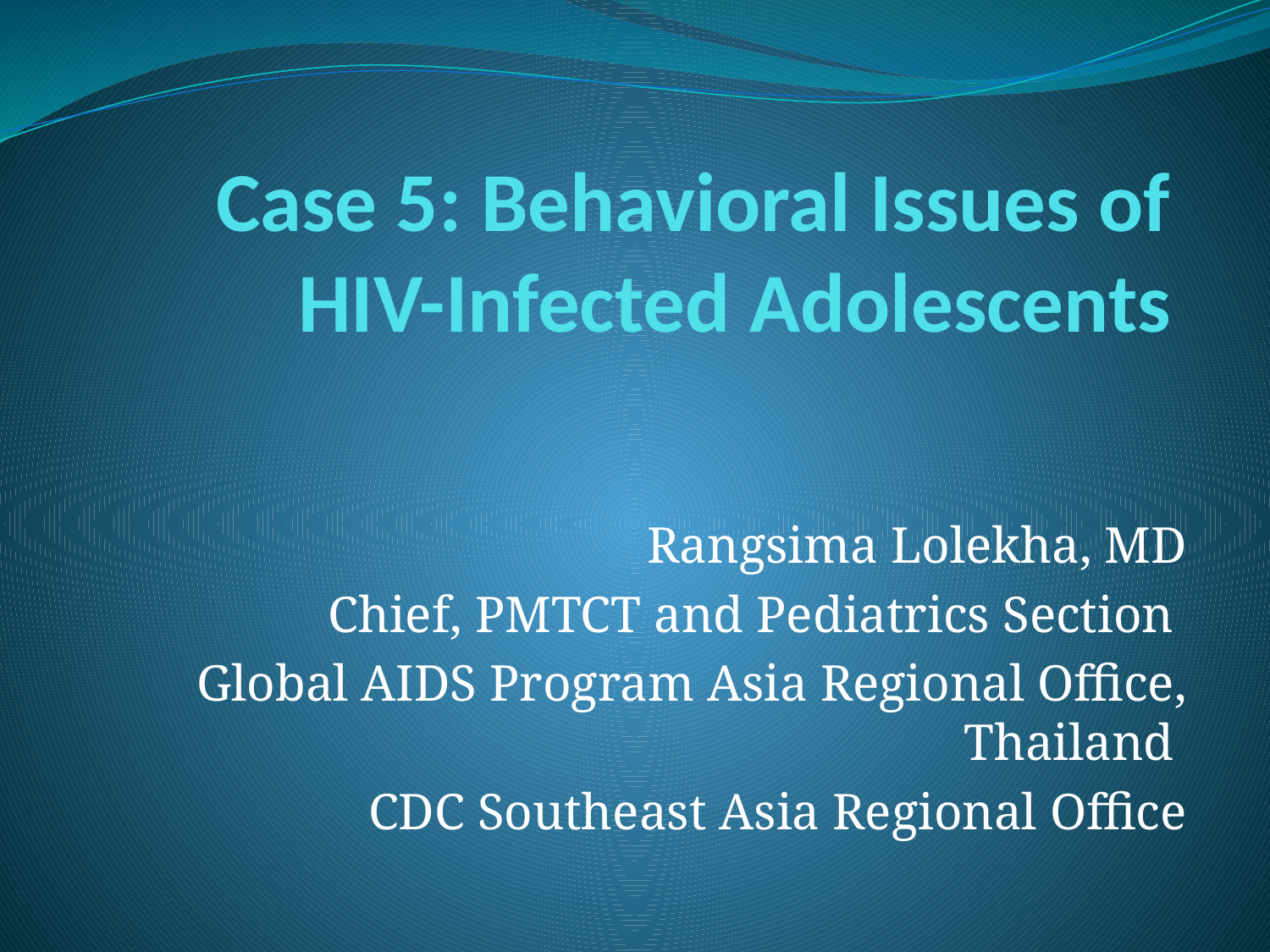

# Case 5: Behavioral Issues of HIV-Infected Adolescents
Rangsima Lolekha, MD
Chief, PMTCT and Pediatrics Section
Global AIDS Program Asia Regional Office, Thailand
CDC Southeast Asia Regional Office